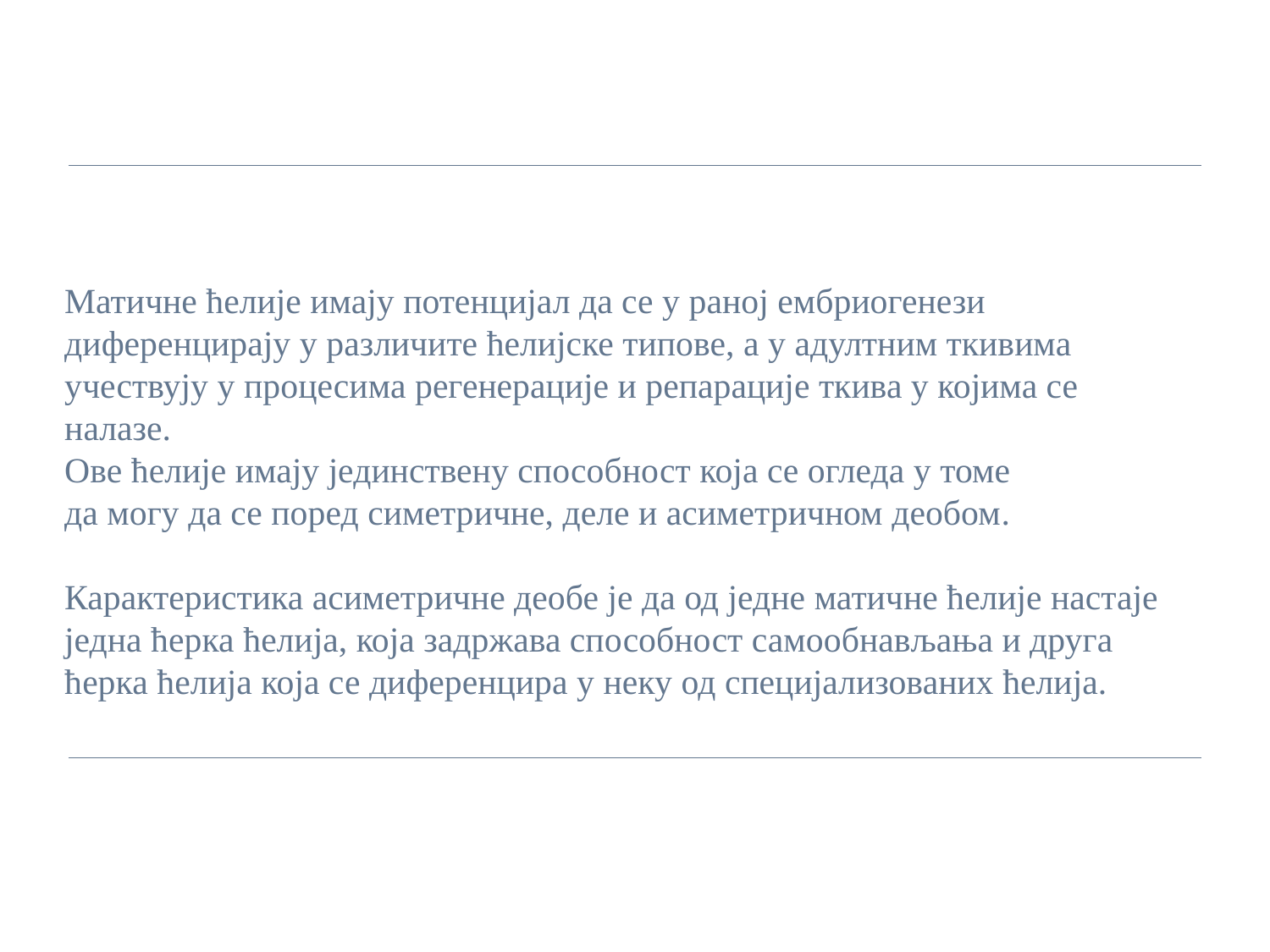

Mатичне ћелије имају потенцијал да се у раној ембриогенези
диференцирају у различите ћелијске типове, а у адултним ткивима
учествују у процесима регенерације и репарације ткива у којима се
налазе.
Ове ћелије имају јединствену способност која се огледа у томе
да могу да се поред симетричне, деле и асиметричном деобом.

Карактеристика асиметричне деобе је да од једне матичне ћелије настаје
једна ћерка ћелија, која задржава способност самообнављања и друга
ћерка ћелија која се диференцира у неку од специјализованих ћелија.